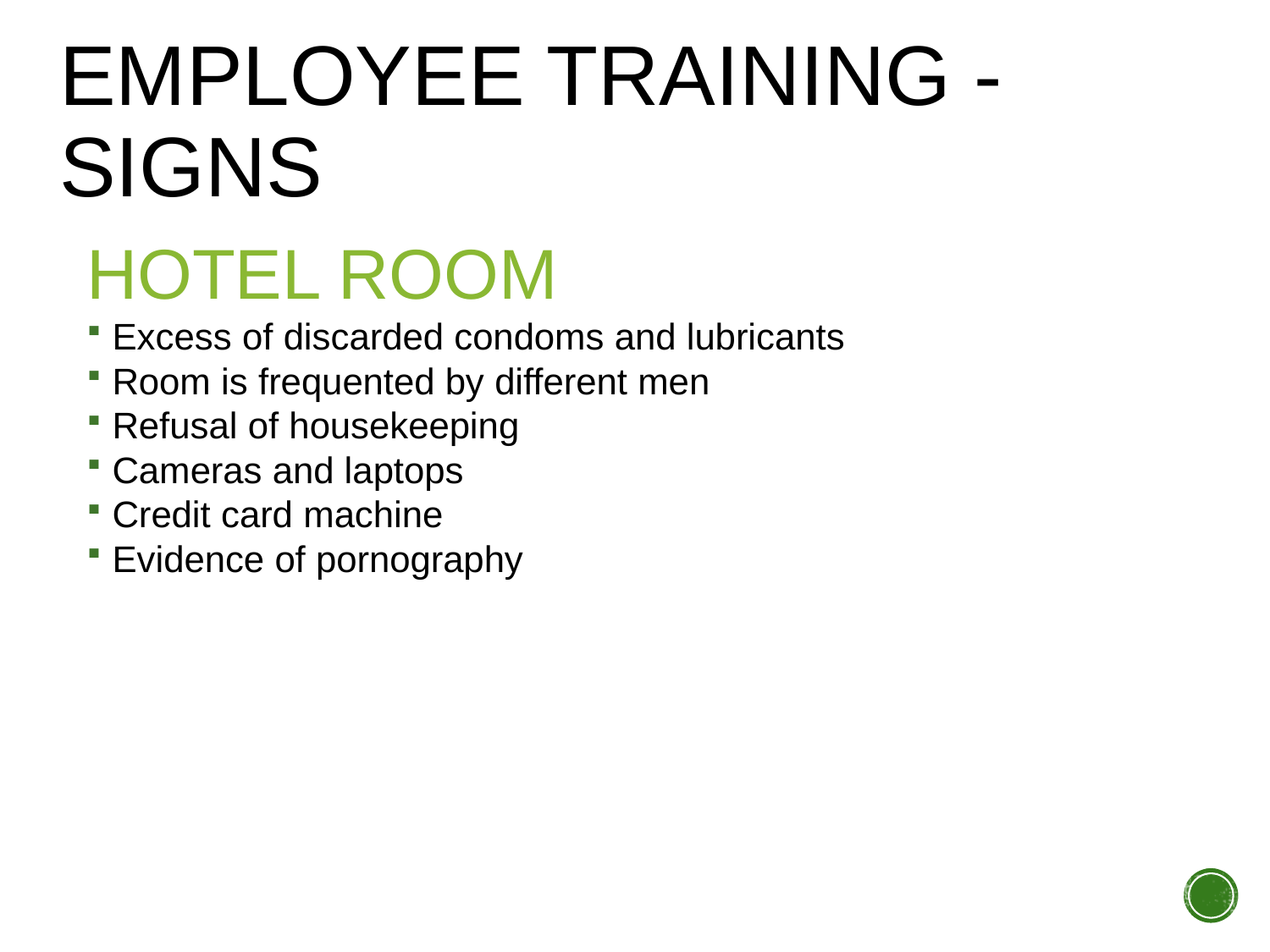

Employee training - signs
HOTEL ROOM
Excess of discarded condoms and lubricants
Room is frequented by different men
Refusal of housekeeping
Cameras and laptops
Credit card machine
Evidence of pornography